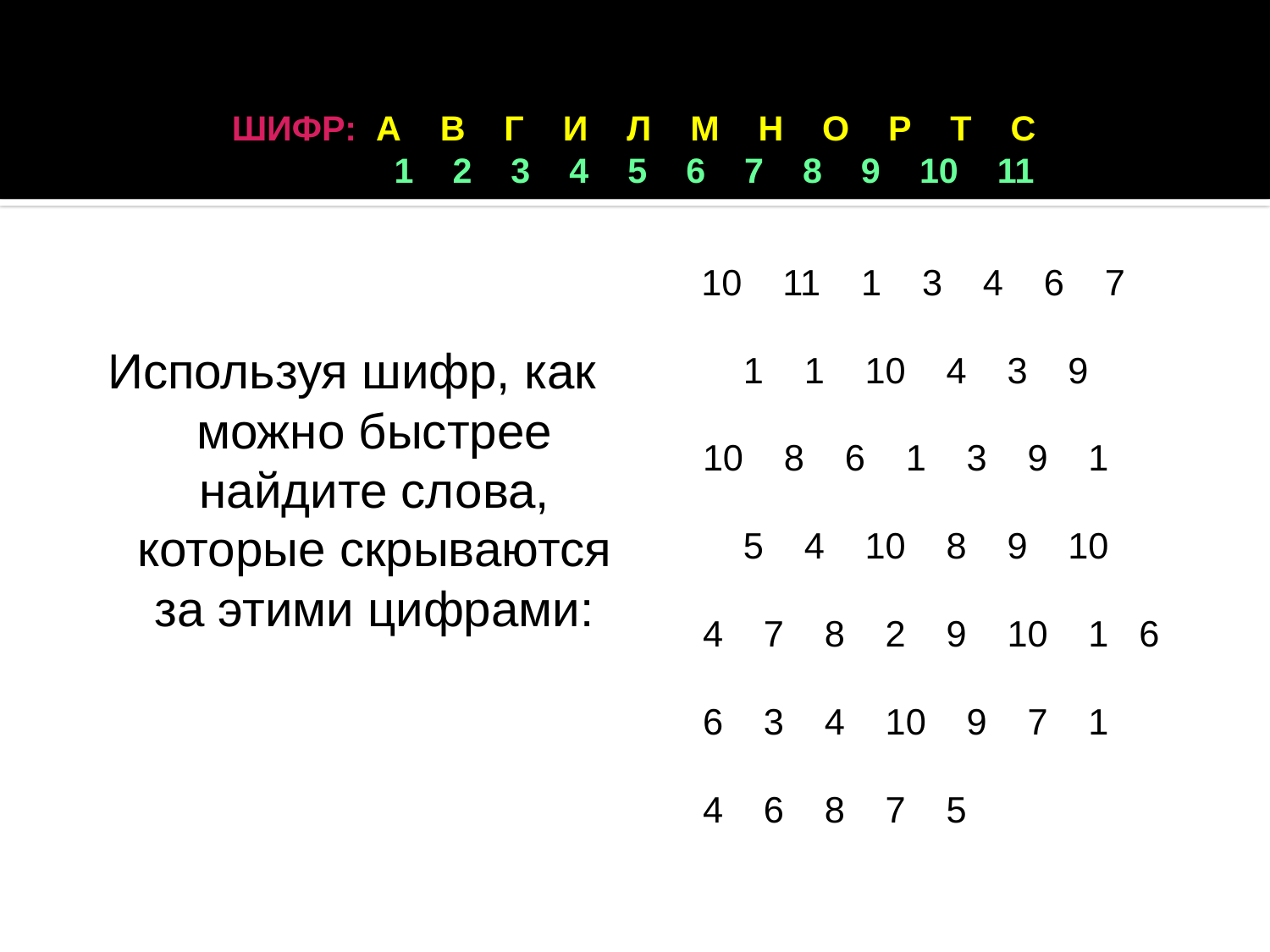

# ШИФР:  А    В    Г    И    Л    М    Н    О    Р    Т    С 1    2    3    4    5    6    7    8    9    10    11
    10    11    1    3    4    6    7
    1    1    10    4    3    9
10    8    6    1    3    9    1
    5    4    10    8    9    10
4    7    8    2    9    10    1   6
6    3    4    10    9    7    1
4    6    8    7    5
Используя шифр, как можно быстрее найдите слова, которые скрываются за этими цифрами: